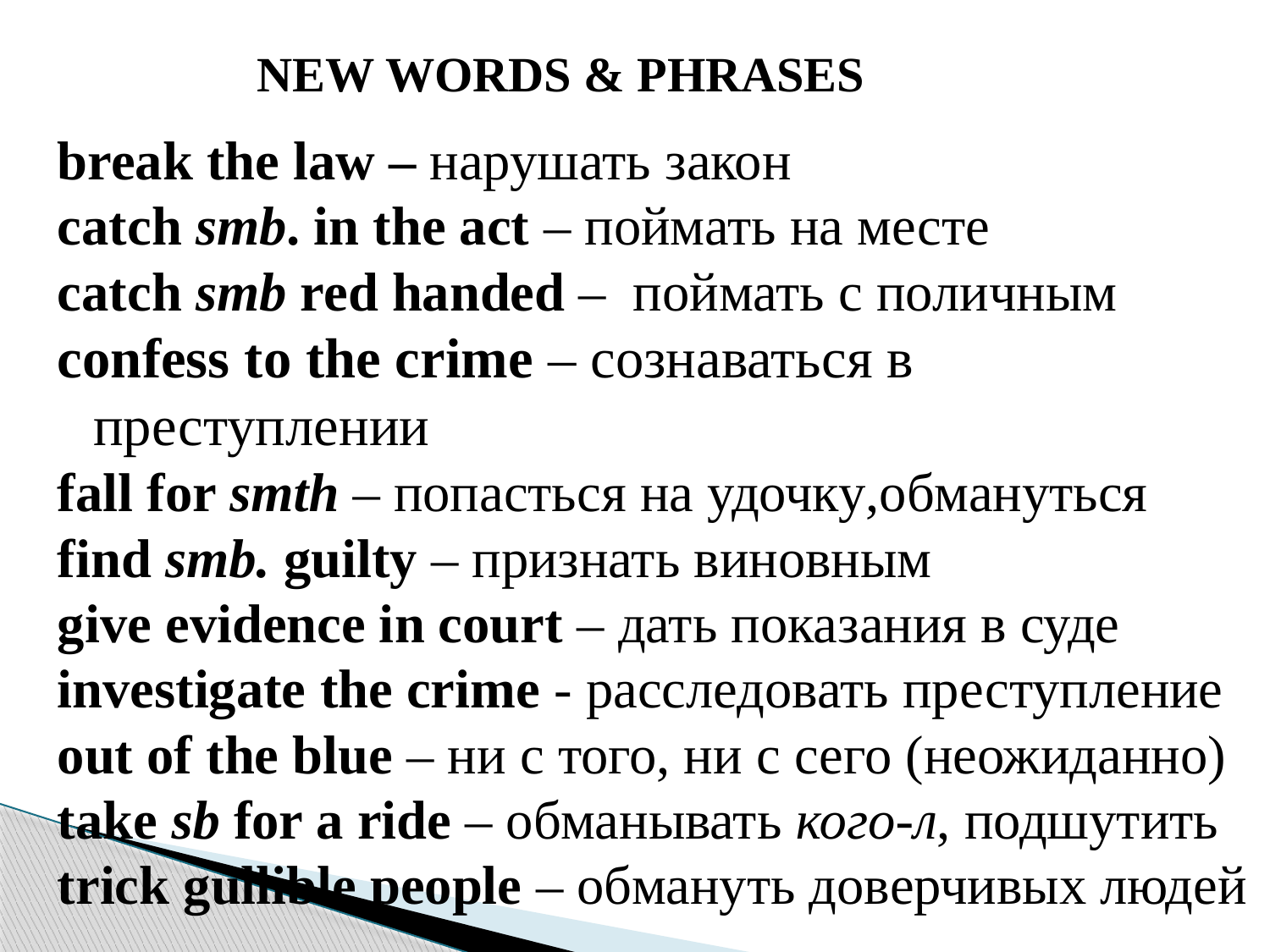

NEW WORDS & PHRASES
break the law – нарушать закон
catch smb. in the act – поймать на месте
catch smb red handed –  поймать с поличным
confess to the crime – сознаваться в преступлении
fall for smth – попасться на удочку,обмануться
find smb. guilty – признать виновным
give evidence in court – дать показания в суде
investigate the crime - расследовать преступление
out of the blue – ни с того, ни с сего (неожиданно)
take sb for a ride – обманывать кого-л, подшутить
trick gullible people – обмануть доверчивых людей